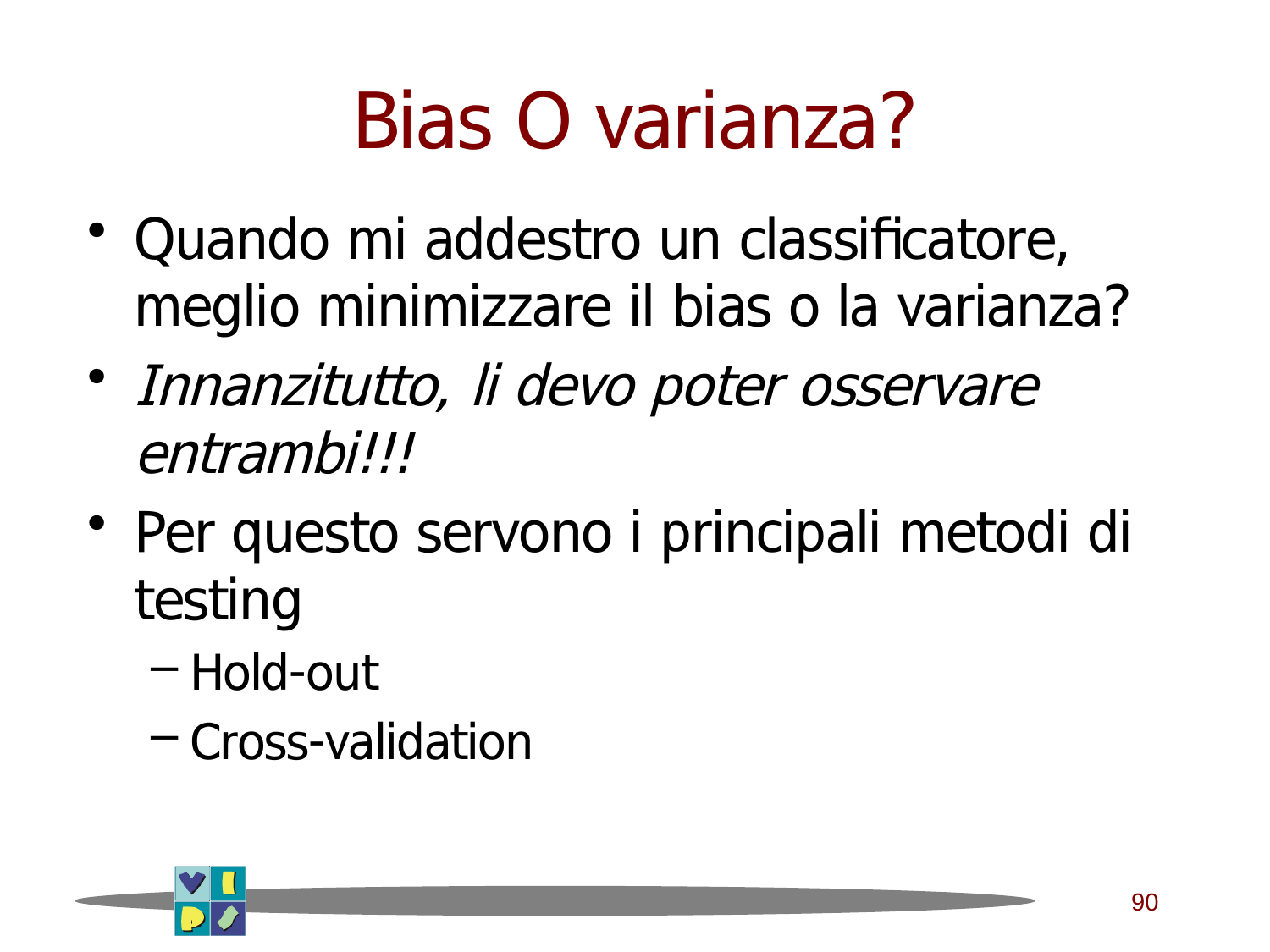

# Bias O varianza?
Quando mi addestro un classificatore, meglio minimizzare il bias o la varianza?
Innanzitutto, li devo poter osservare entrambi!!!
Per questo servono i principali metodi di testing
Hold-out
Cross-validation
90